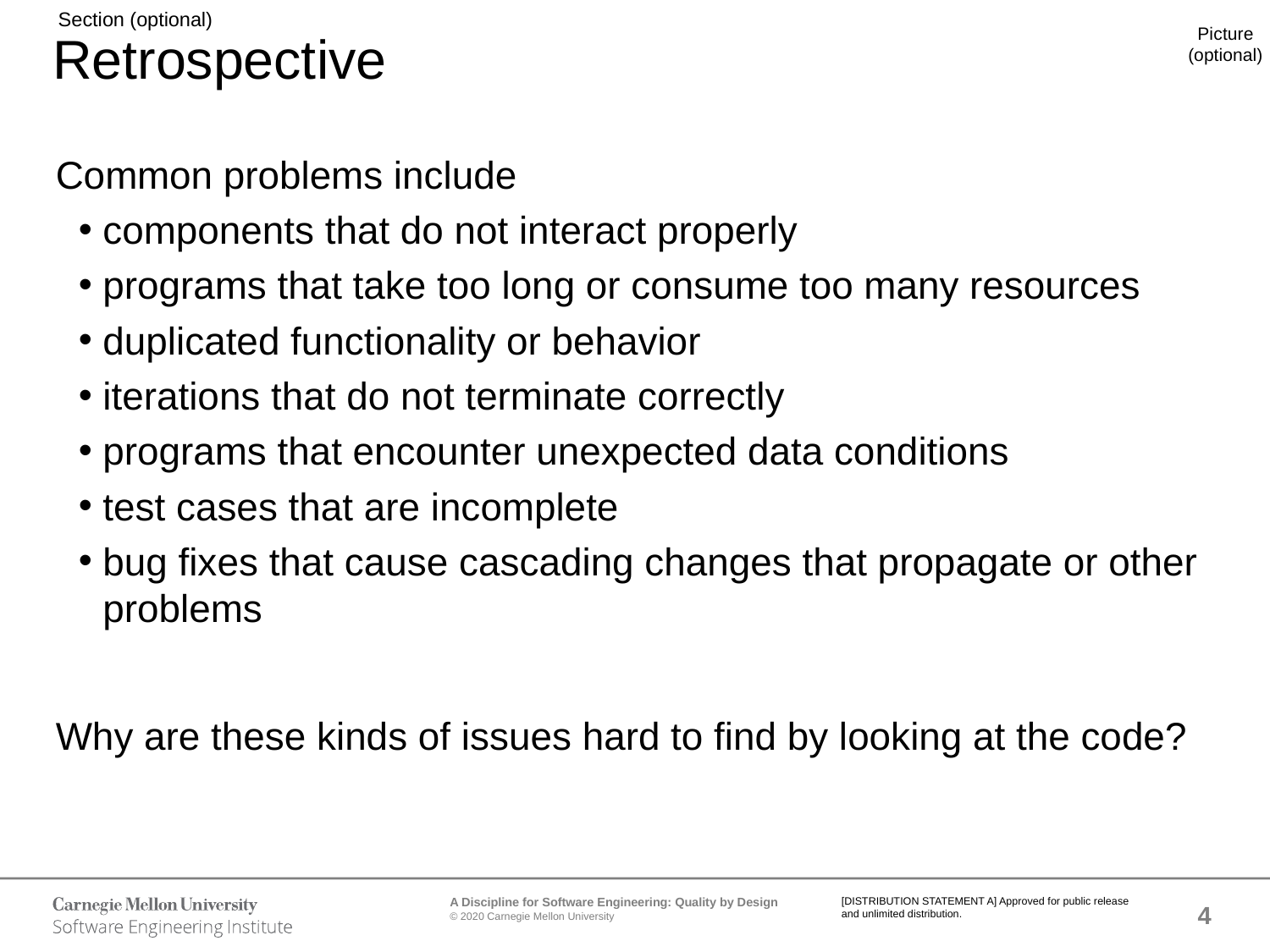

# Retrospective
Common problems include
components that do not interact properly
programs that take too long or consume too many resources
duplicated functionality or behavior
iterations that do not terminate correctly
programs that encounter unexpected data conditions
test cases that are incomplete
bug fixes that cause cascading changes that propagate or other problems

Why are these kinds of issues hard to find by looking at the code?